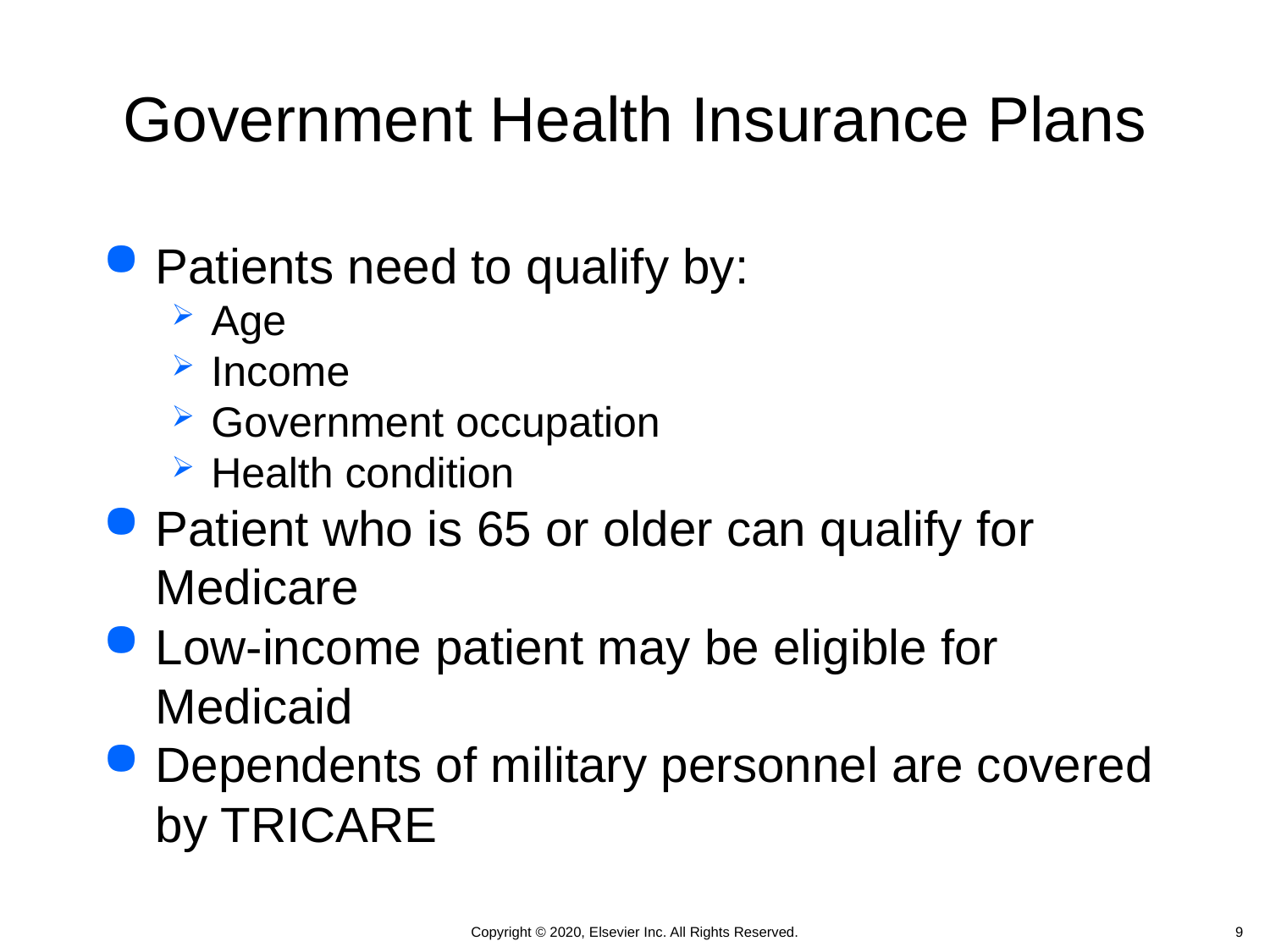

# Government Health Insurance Plans
Patients need to qualify by:
Age
Income
Government occupation
Health condition
Patient who is 65 or older can qualify for Medicare
Low-income patient may be eligible for Medicaid
Dependents of military personnel are covered by TRICARE
 9